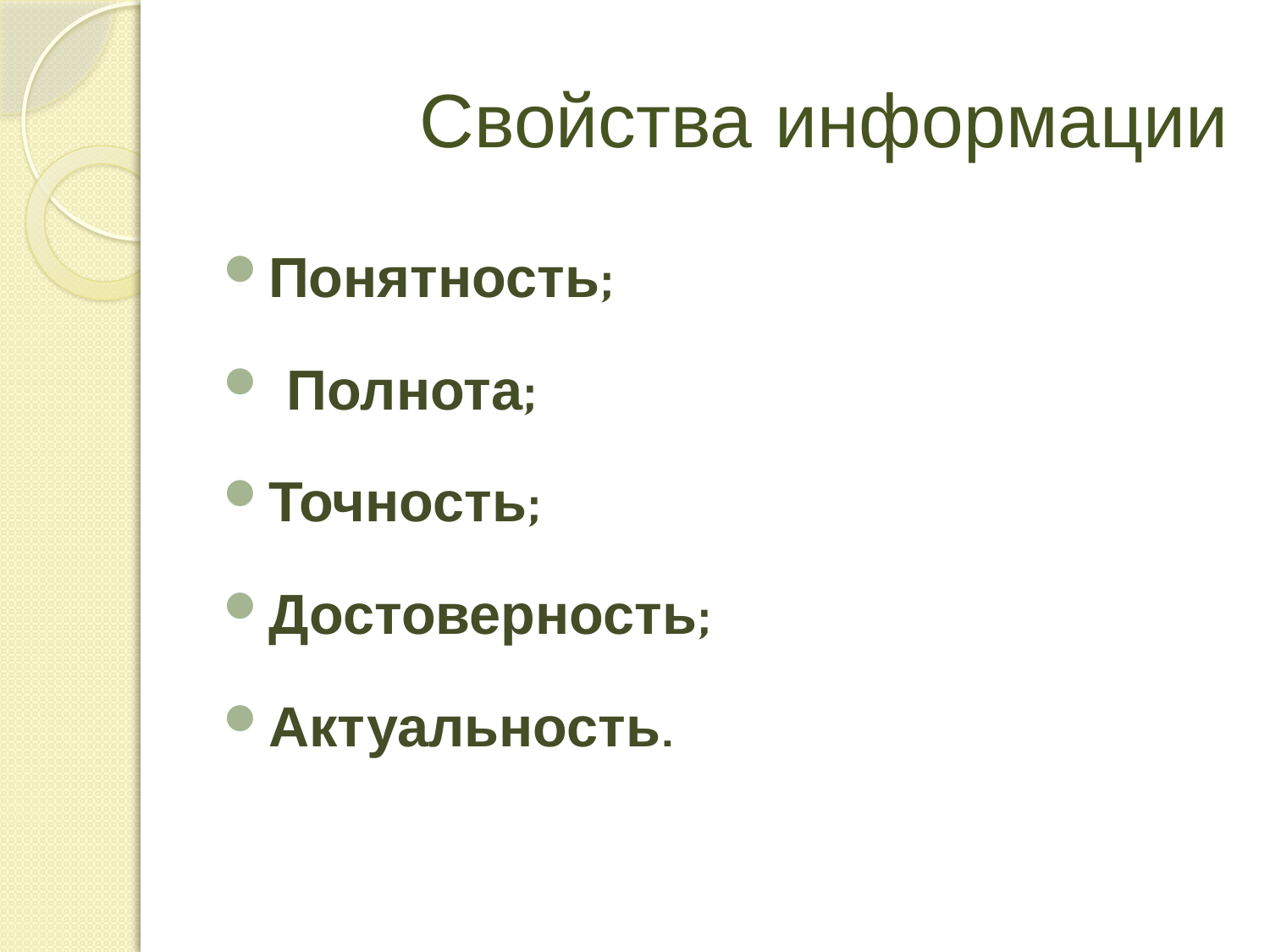

# Свойства информации
Понятность;
 Полнота;
Точность;
Достоверность;
Актуальность.